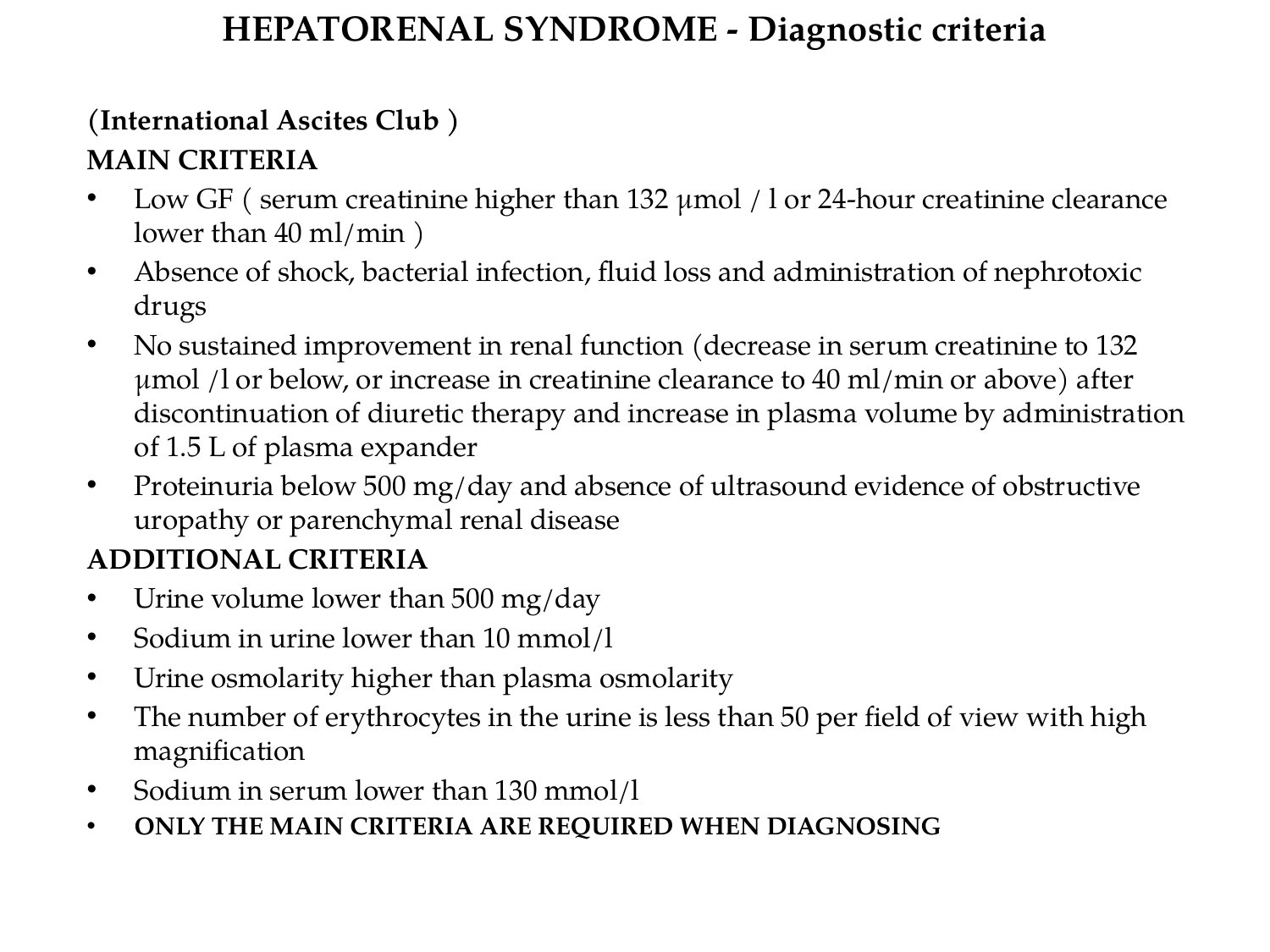

HEPATORENAL SYNDROME - Diagnostic criteria
(International Ascites Club )
MAIN CRITERIA
Low GF ( serum creatinine higher than 132 μmol / l or 24-hour creatinine clearance lower than 40 ml/min )
Absence of shock, bacterial infection, fluid loss and administration of nephrotoxic drugs
No sustained improvement in renal function (decrease in serum creatinine to 132 μmol /l or below, or increase in creatinine clearance to 40 ml/min or above) after discontinuation of diuretic therapy and increase in plasma volume by administration of 1.5 L of plasma expander
Proteinuria below 500 mg/day and absence of ultrasound evidence of obstructive uropathy or parenchymal renal disease
ADDITIONAL CRITERIA
Urine volume lower than 500 mg/day
Sodium in urine lower than 10 mmol/l
Urine osmolarity higher than plasma osmolarity
The number of erythrocytes in the urine is less than 50 per field of view with high magnification
Sodium in serum lower than 130 mmol/l
ONLY THE MAIN CRITERIA ARE REQUIRED WHEN DIAGNOSING